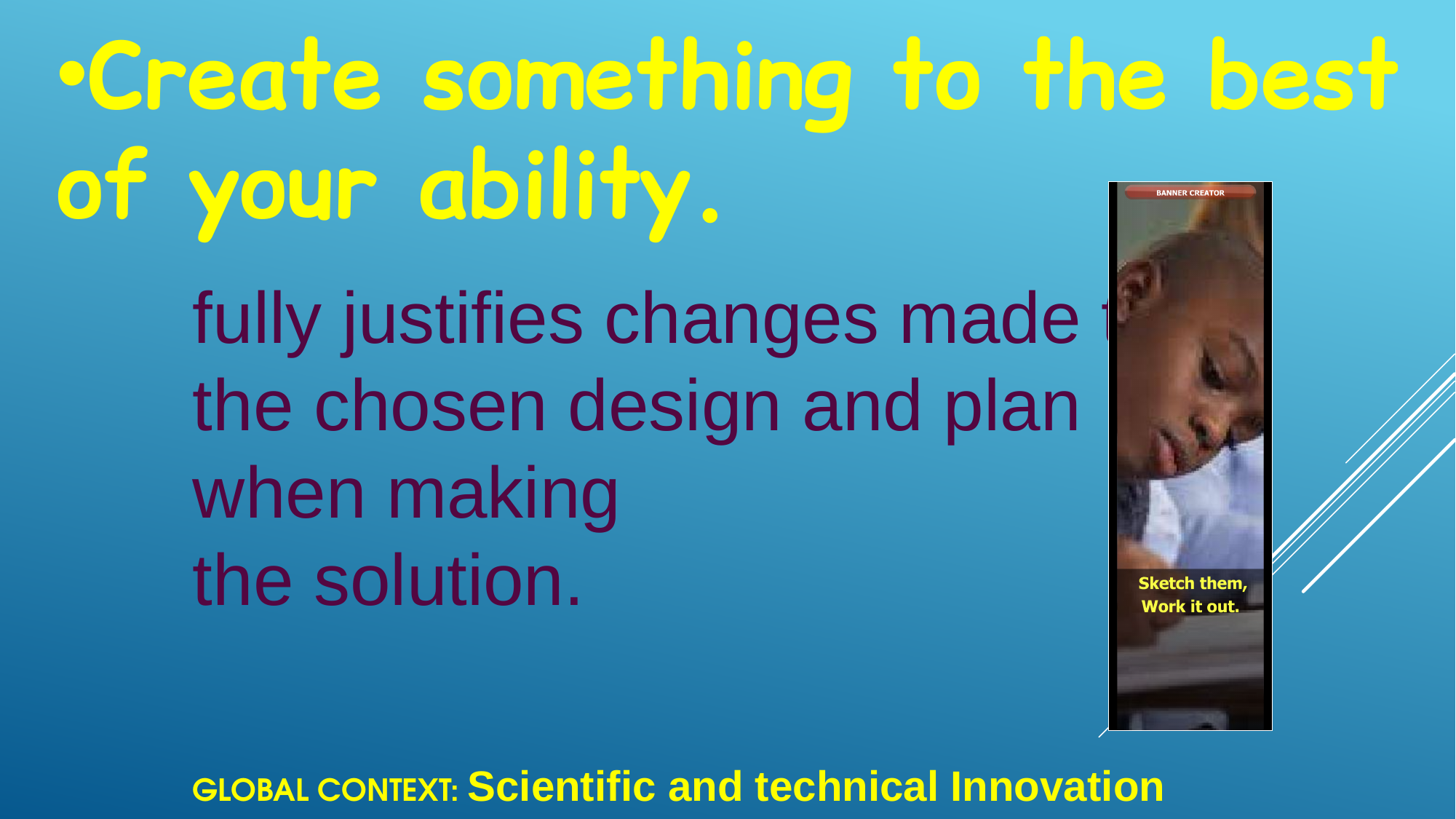

Create something to the best of your ability.
fully justifies changes made to the chosen design and plan when making
the solution.
GLOBAL CONTEXT: Scientific and technical Innovation